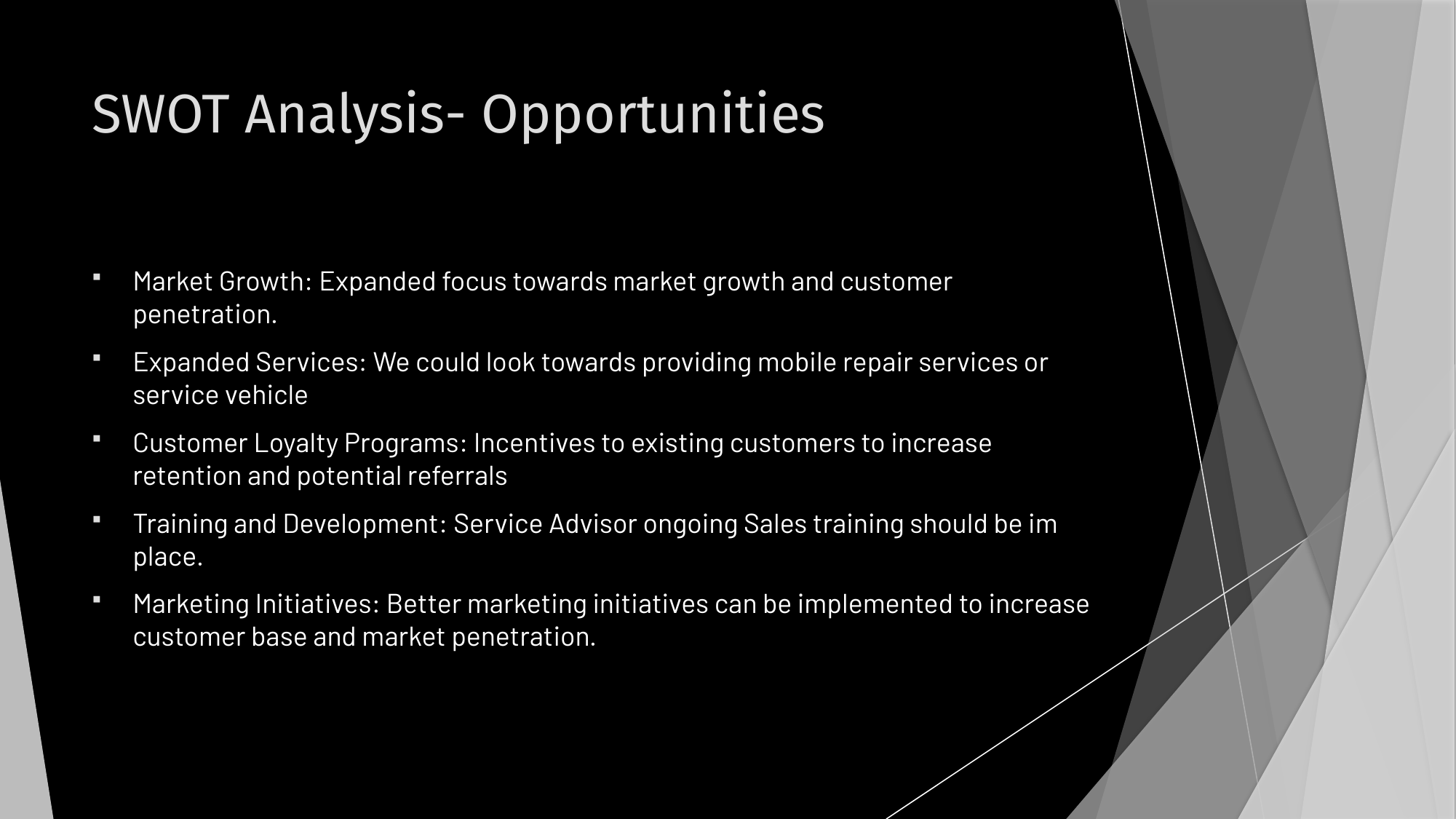

# SWOT Analysis- Opportunities
Market Growth: Expanded focus towards market growth and customer penetration.
Expanded Services: We could look towards providing mobile repair services or service vehicle
Customer Loyalty Programs: Incentives to existing customers to increase retention and potential referrals
Training and Development: Service Advisor ongoing Sales training should be im place.
Marketing Initiatives: Better marketing initiatives can be implemented to increase customer base and market penetration.